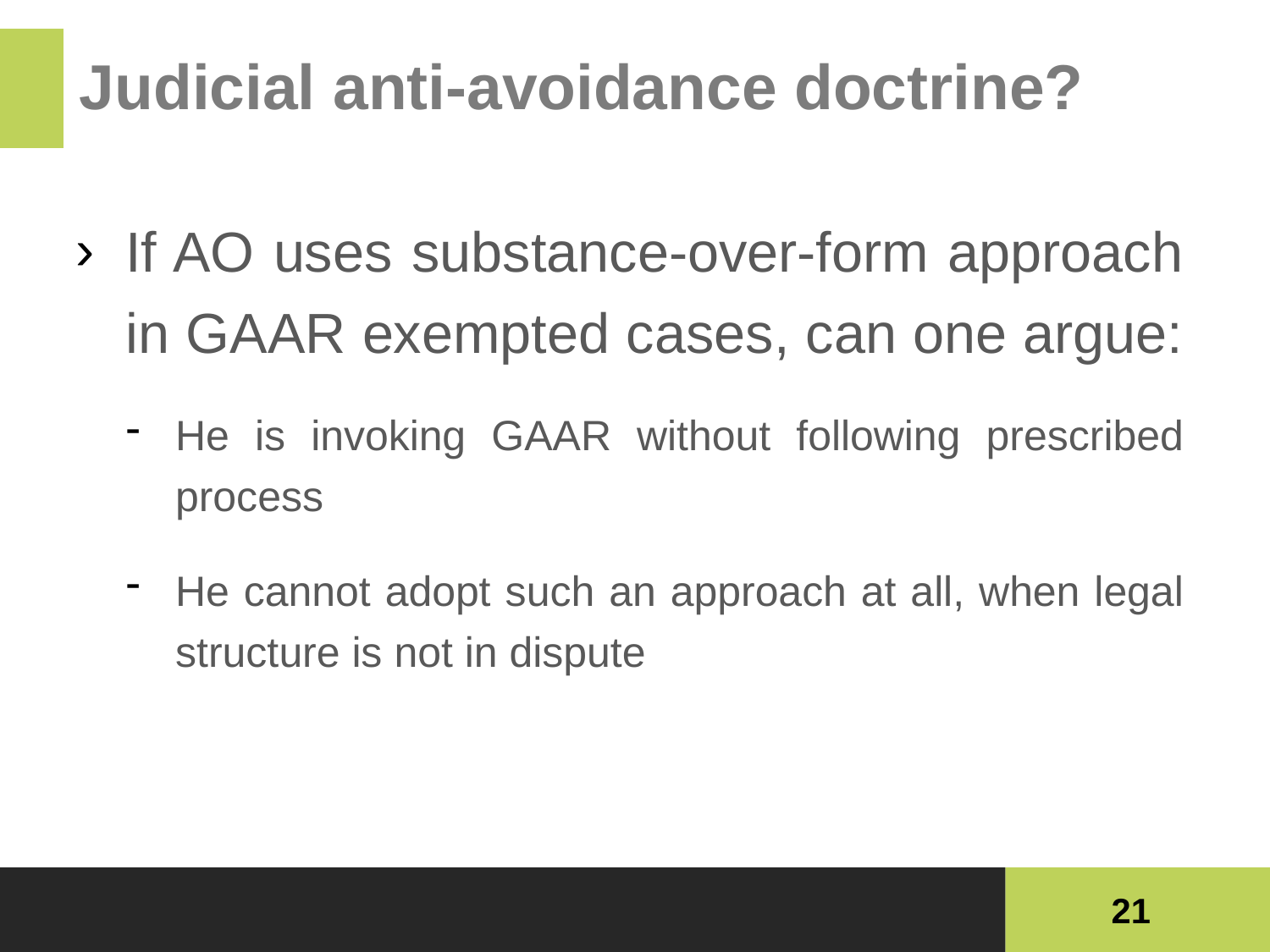

# Judicial anti-avoidance doctrine?
If AO uses substance-over-form approach in GAAR exempted cases, can one argue:
He is invoking GAAR without following prescribed process
He cannot adopt such an approach at all, when legal structure is not in dispute